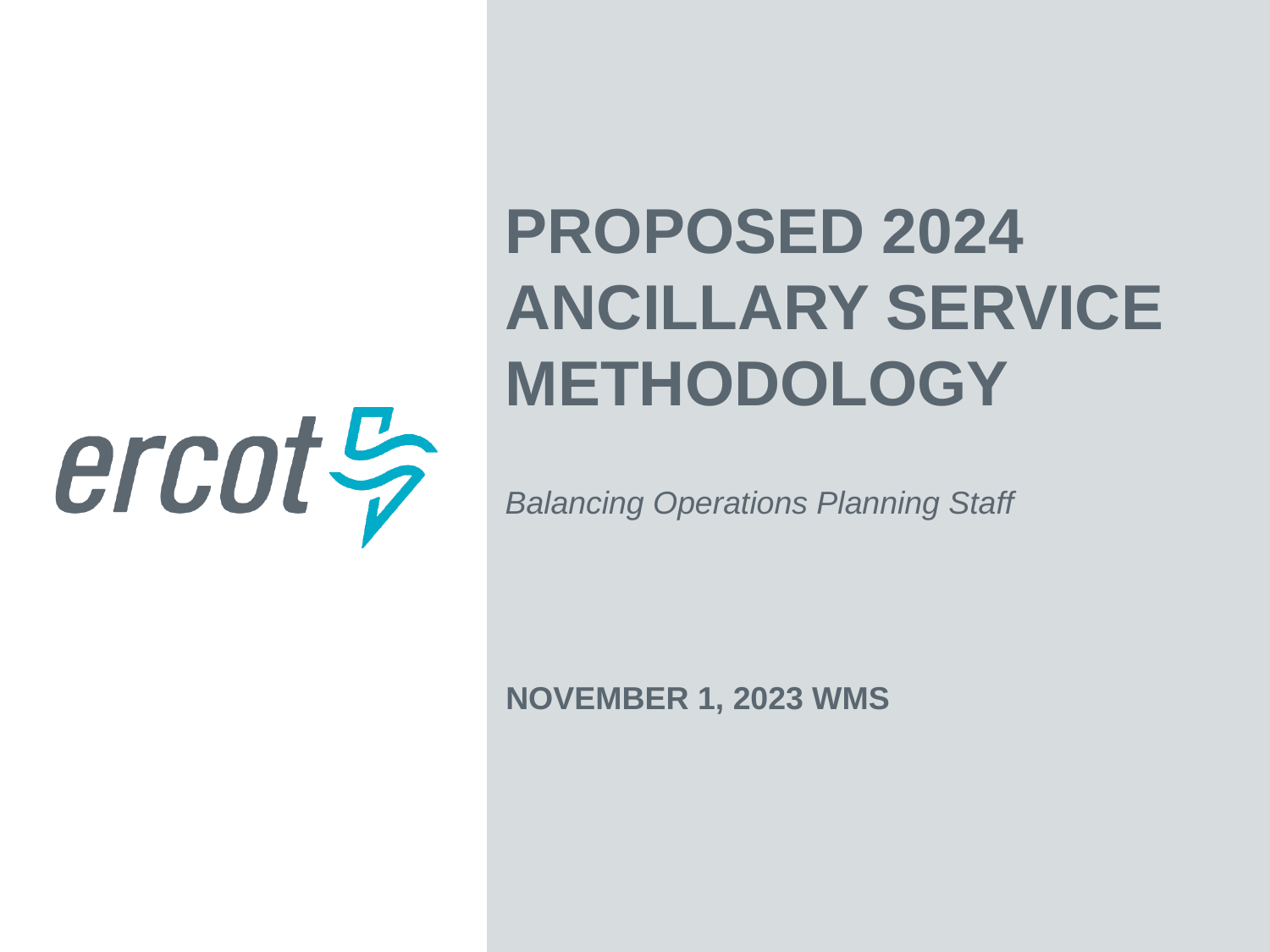

Proposed 2024 Ancillary Service Methodology
Balancing Operations Planning Staff

November 1, 2023 WMS